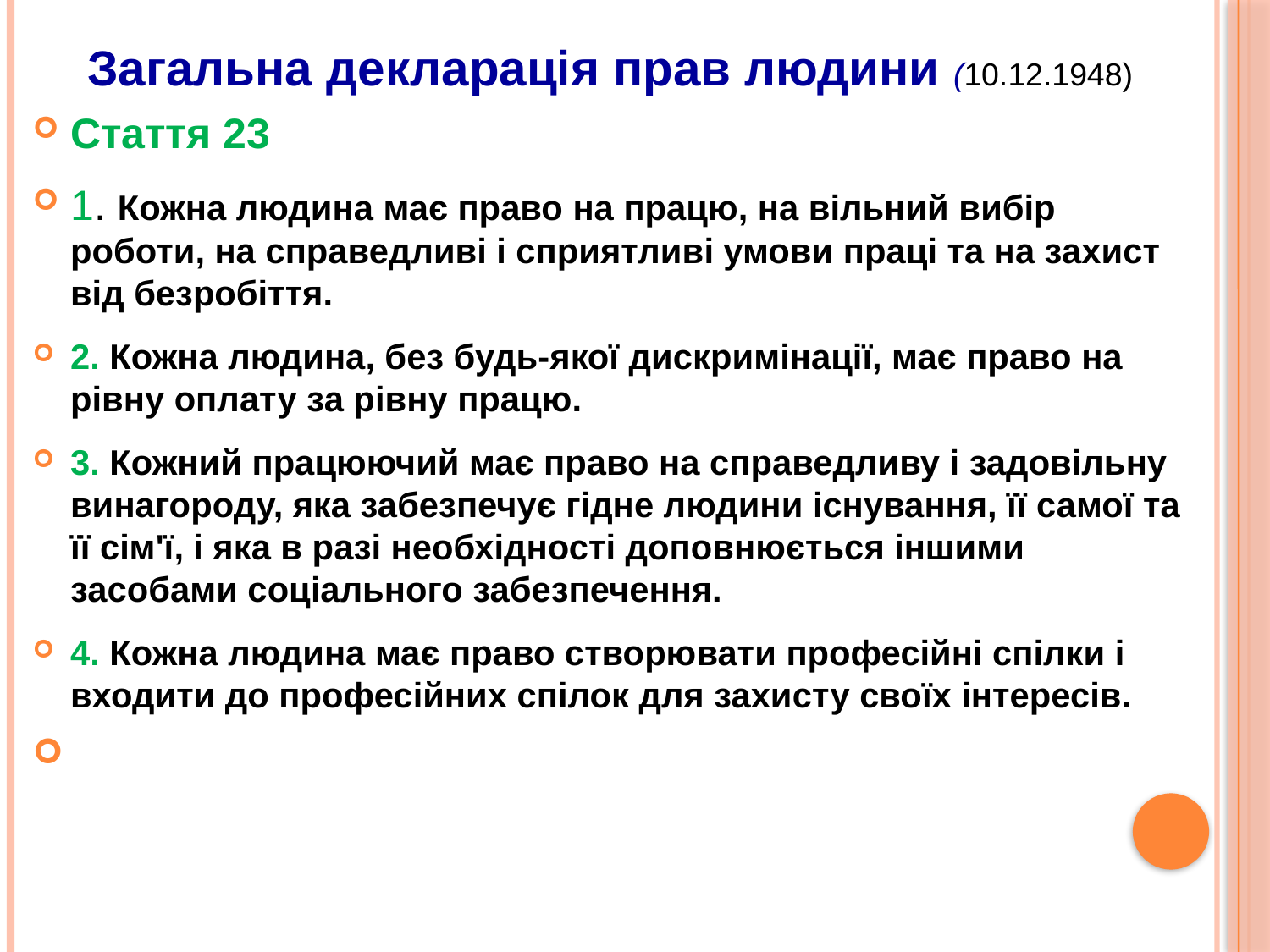

Загальна декларація прав людини (10.12.1948)
Стаття 23
1. Кожна людина має право на працю, на вільний вибір роботи, на справедливі і сприятливі умови праці та на захист від безробіття.
2. Кожна людина, без будь-якої дискримінації, має право на рівну оплату за рівну працю.
3. Кожний працюючий має право на справедливу і задовільну винагороду, яка забезпечує гідне людини існування, її самої та її сім'ї, і яка в разі необхідності доповнюється іншими засобами соціального забезпечення.
4. Кожна людина має право створювати професійні спілки і входити до професійних спілок для захисту своїх інтересів.